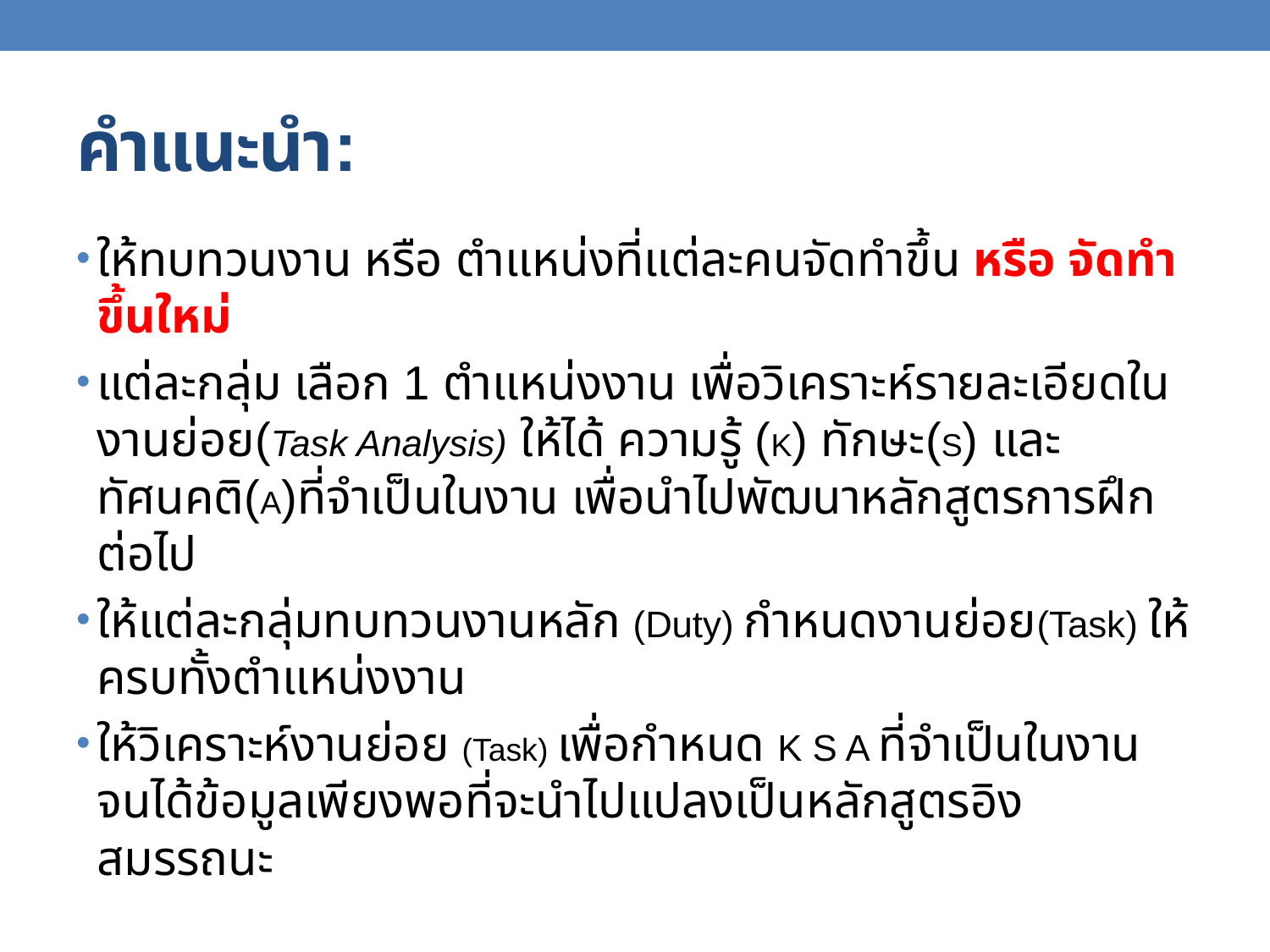

# คำแนะนำ:
ให้ทบทวนงาน หรือ ตำแหน่งที่แต่ละคนจัดทำขึ้น หรือ จัดทำขึ้นใหม่
แต่ละกลุ่ม เลือก 1 ตำแหน่งงาน เพื่อวิเคราะห์รายละเอียดในงานย่อย(Task Analysis) ให้ได้ ความรู้ (K) ทักษะ(S) และทัศนคติ(A)ที่จำเป็นในงาน เพื่อนำไปพัฒนาหลักสูตรการฝึกต่อไป
ให้แต่ละกลุ่มทบทวนงานหลัก (Duty) กำหนดงานย่อย(Task) ให้ครบทั้งตำแหน่งงาน
ให้วิเคราะห์งานย่อย (Task) เพื่อกำหนด K S A ที่จำเป็นในงานจนได้ข้อมูลเพียงพอที่จะนำไปแปลงเป็นหลักสูตรอิงสมรรถนะ